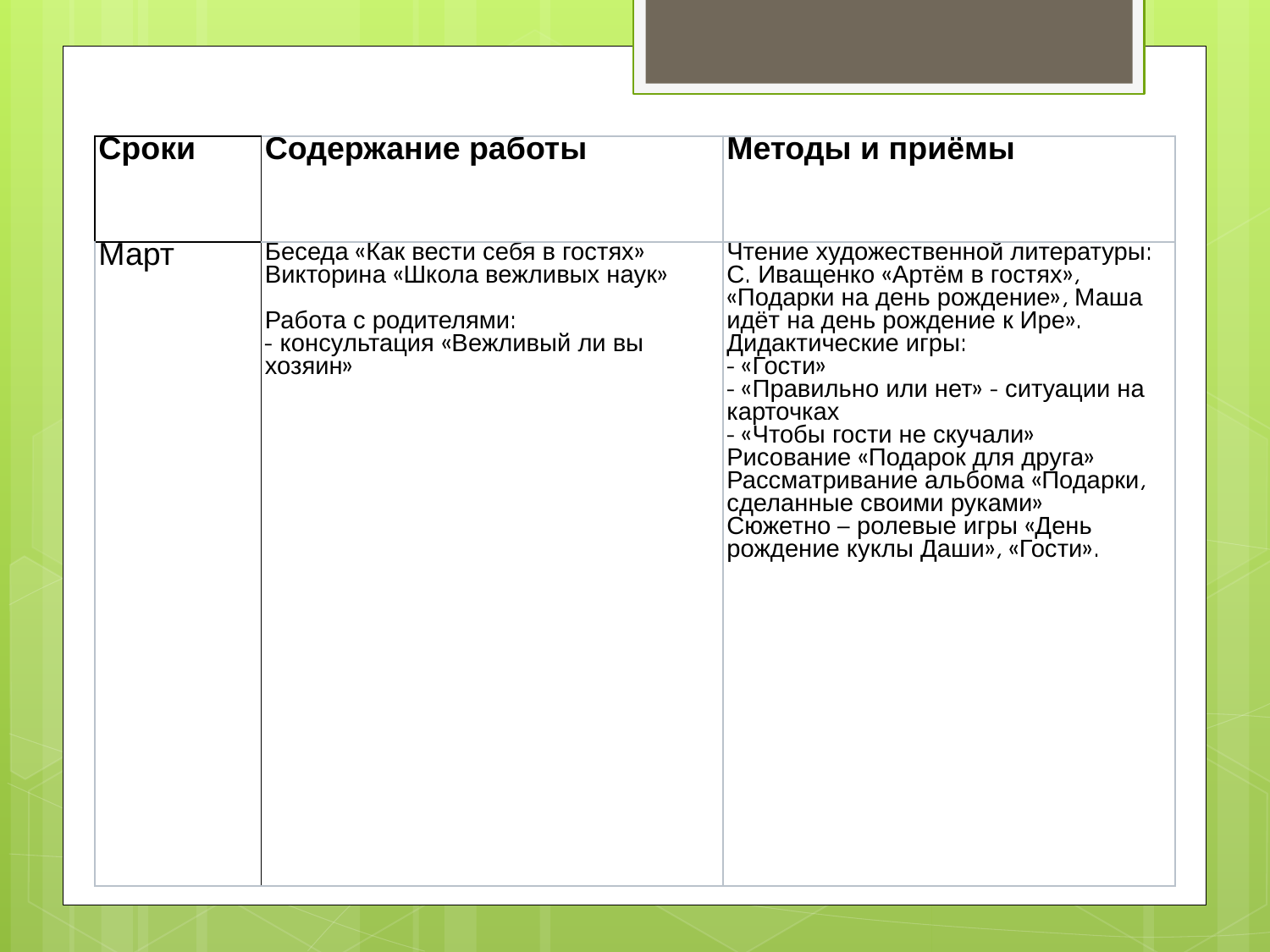

| Сроки | Содержание работы | Методы и приёмы |
| --- | --- | --- |
| Март | Беседа «Как вести себя в гостях» Викторина «Школа вежливых наук»    Работа с родителями: - консультация «Вежливый ли вы хозяин» | Чтение художественной литературы: С. Иващенко «Артём в гостях», «Подарки на день рождение», Маша идёт на день рождение к Ире». Дидактические игры: - «Гости» - «Правильно или нет» - ситуации на карточках - «Чтобы гости не скучали» Рисование «Подарок для друга» Рассматривание альбома «Подарки, сделанные своими руками» Сюжетно – ролевые игры «День рождение куклы Даши», «Гости». |